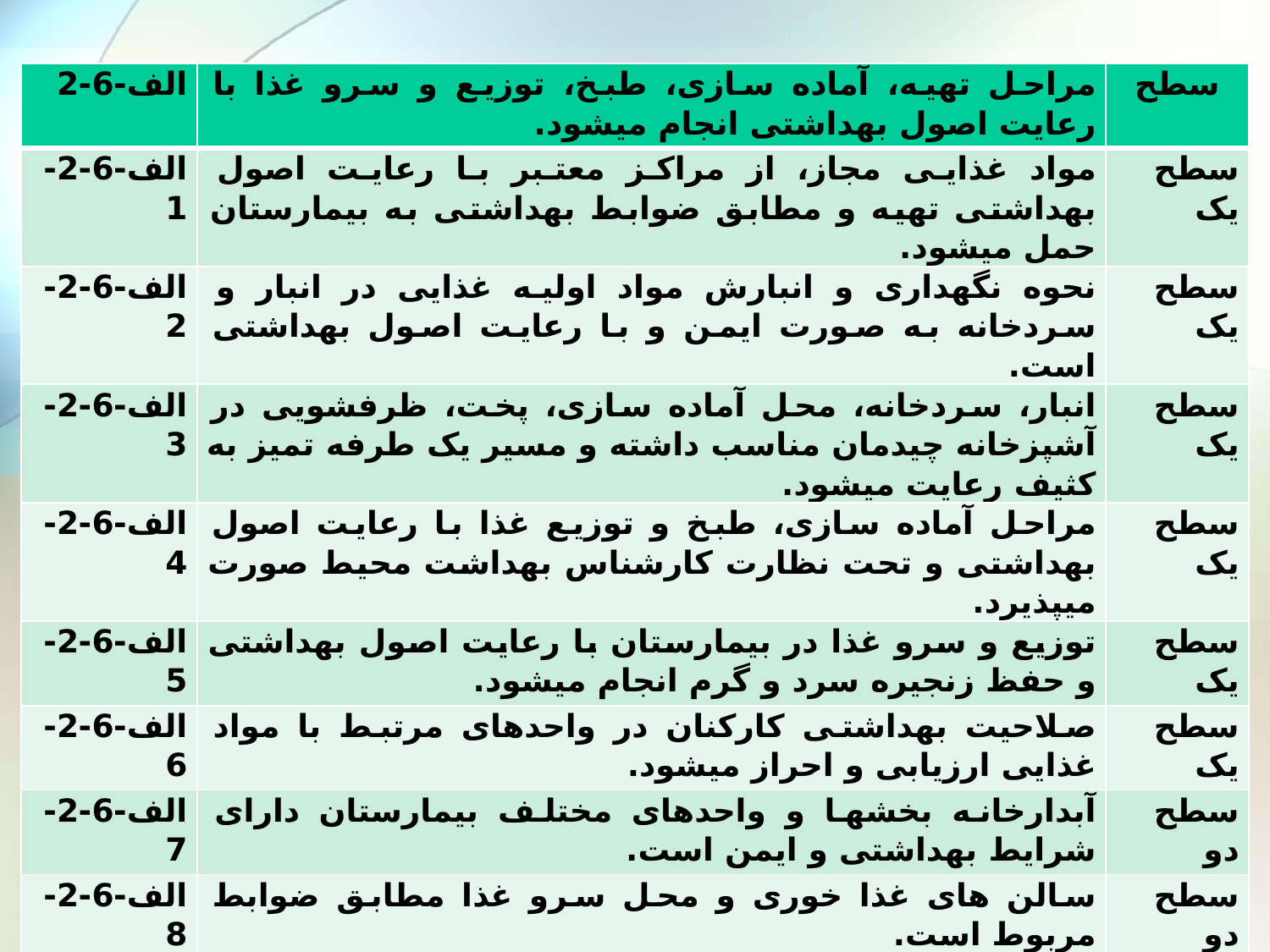

| الف-6-2 | مراحل تهیه، آماده سازی، طبخ، توزیع و سرو غذا با رعایت اصول بهداشتی انجام میشود. | سطح |
| --- | --- | --- |
| الف-6-2-1 | مواد غذایی مجاز، از مراکز معتبر با رعایت اصول بهداشتی تهیه و مطابق ضوابط بهداشتی به بیمارستان حمل میشود. | سطح یک |
| الف-6-2-2 | نحوه نگهداری و انبارش مواد اولیه غذایی در انبار و سردخانه به صورت ایمن و با رعایت اصول بهداشتی است. | سطح یک |
| الف-6-2-3 | انبار، سردخانه، محل آماده سازی، پخت، ظرفشویی در آشپزخانه چیدمان مناسب داشته و مسیر یک طرفه تمیز به کثیف رعایت میشود. | سطح یک |
| الف-6-2-4 | مراحل آماده سازی، طبخ و توزیع غذا با رعایت اصول بهداشتی و تحت نظارت کارشناس بهداشت محیط صورت میپذیرد. | سطح یک |
| الف-6-2-5 | توزیع و سرو غذا در بیمارستان با رعایت اصول بهداشتی و حفظ زنجیره سرد و گرم انجام میشود. | سطح یک |
| الف-6-2-6 | صلاحیت بهداشتی کارکنان در واحدهای مرتبط با مواد غذایی ارزیابی و احراز میشود. | سطح یک |
| الف-6-2-7 | آبدارخانه بخشها و واحدهای مختلف بیمارستان دارای شرایط بهداشتی و ایمن است. | سطح دو |
| الف-6-2-8 | سالن های غذا خوری و محل سرو غذا مطابق ضوابط مربوط است. | سطح دو |
| الف-6-2-9 | محل فروش مواد غذایی یا بوفه بیمارستان مطابق با ضوابط بهداشتی مربوط است. | سطح دو |
|  |  |  |